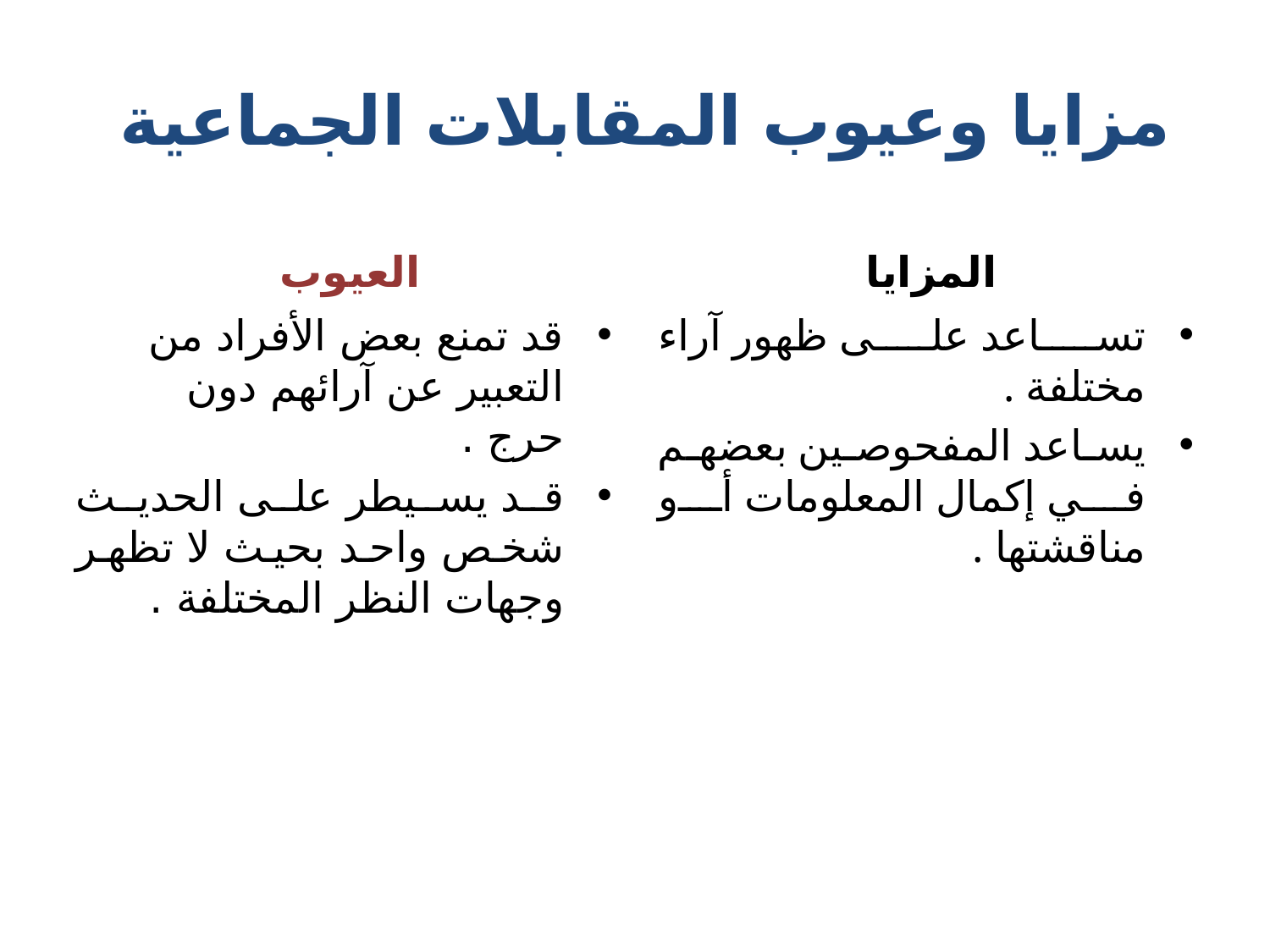

# مزايا وعيوب المقابلات الجماعية
العيوب
المزايا
قد تمنع بعض الأفراد من التعبير عن آرائهم دون حرج .
قد يسيطر على الحديث شخص واحد بحيث لا تظهر وجهات النظر المختلفة .
تساعد على ظهور آراء مختلفة .
يساعد المفحوصين بعضهم في إكمال المعلومات أو مناقشتها .